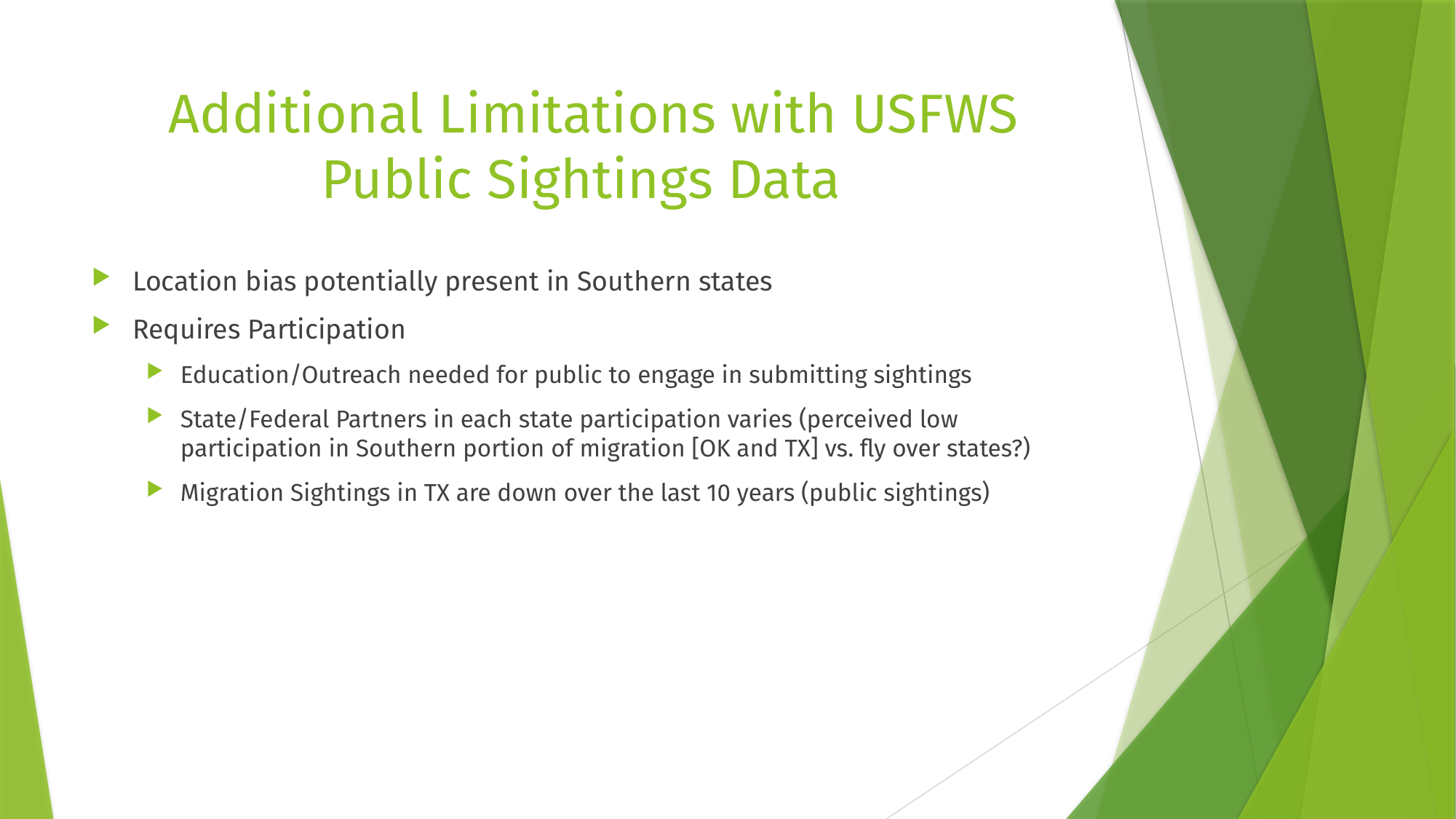

# Additional Limitations with USFWS Public Sightings Data
Location bias potentially present in Southern states
Requires Participation
Education/Outreach needed for public to engage in submitting sightings
State/Federal Partners in each state participation varies (perceived low participation in Southern portion of migration [OK and TX] vs. fly over states?)
Migration Sightings in TX are down over the last 10 years (public sightings)